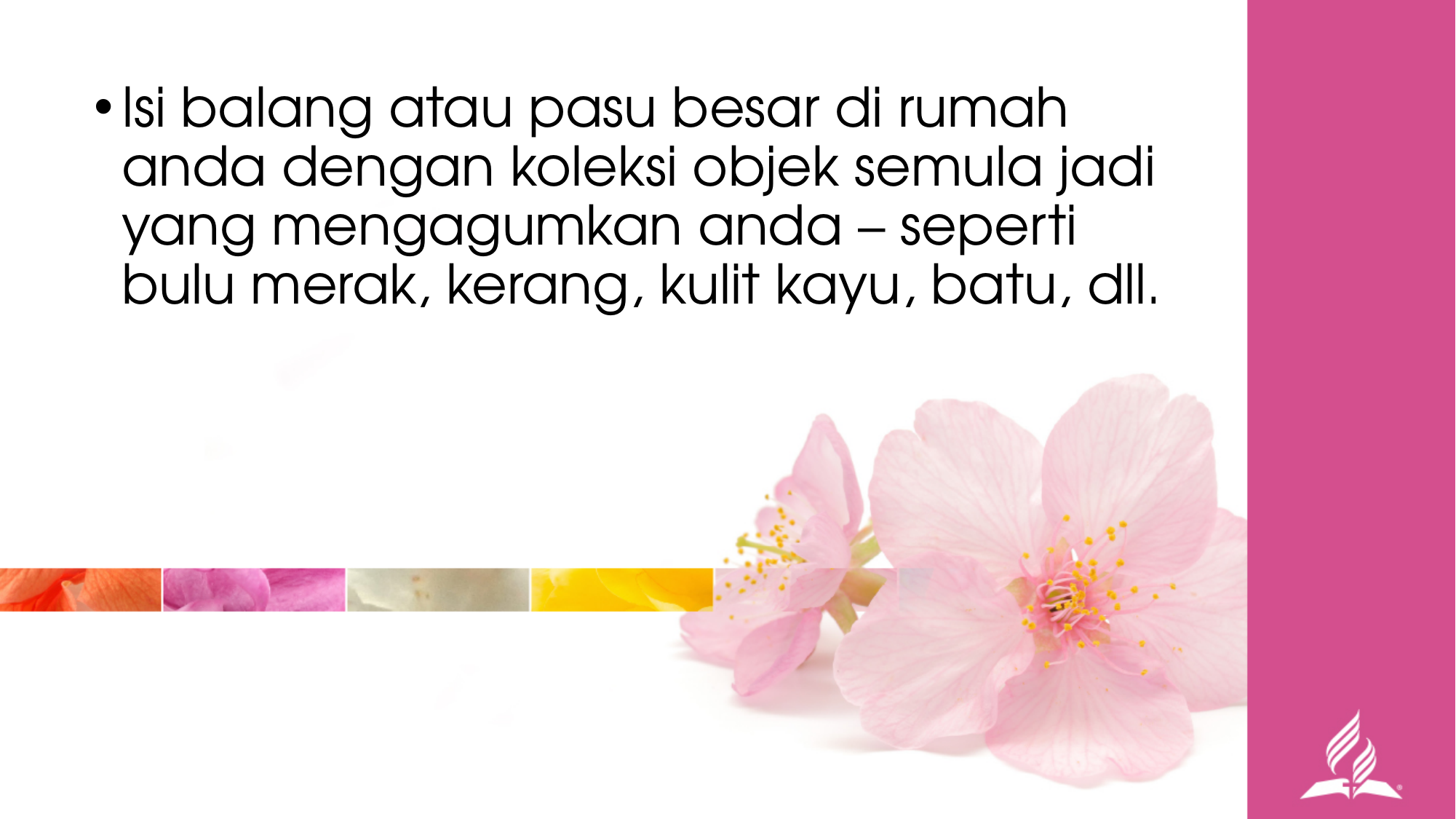

Isi balang atau pasu besar di rumah anda dengan koleksi objek semula jadi yang mengagumkan anda – seperti bulu merak, kerang, kulit kayu, batu, dll.